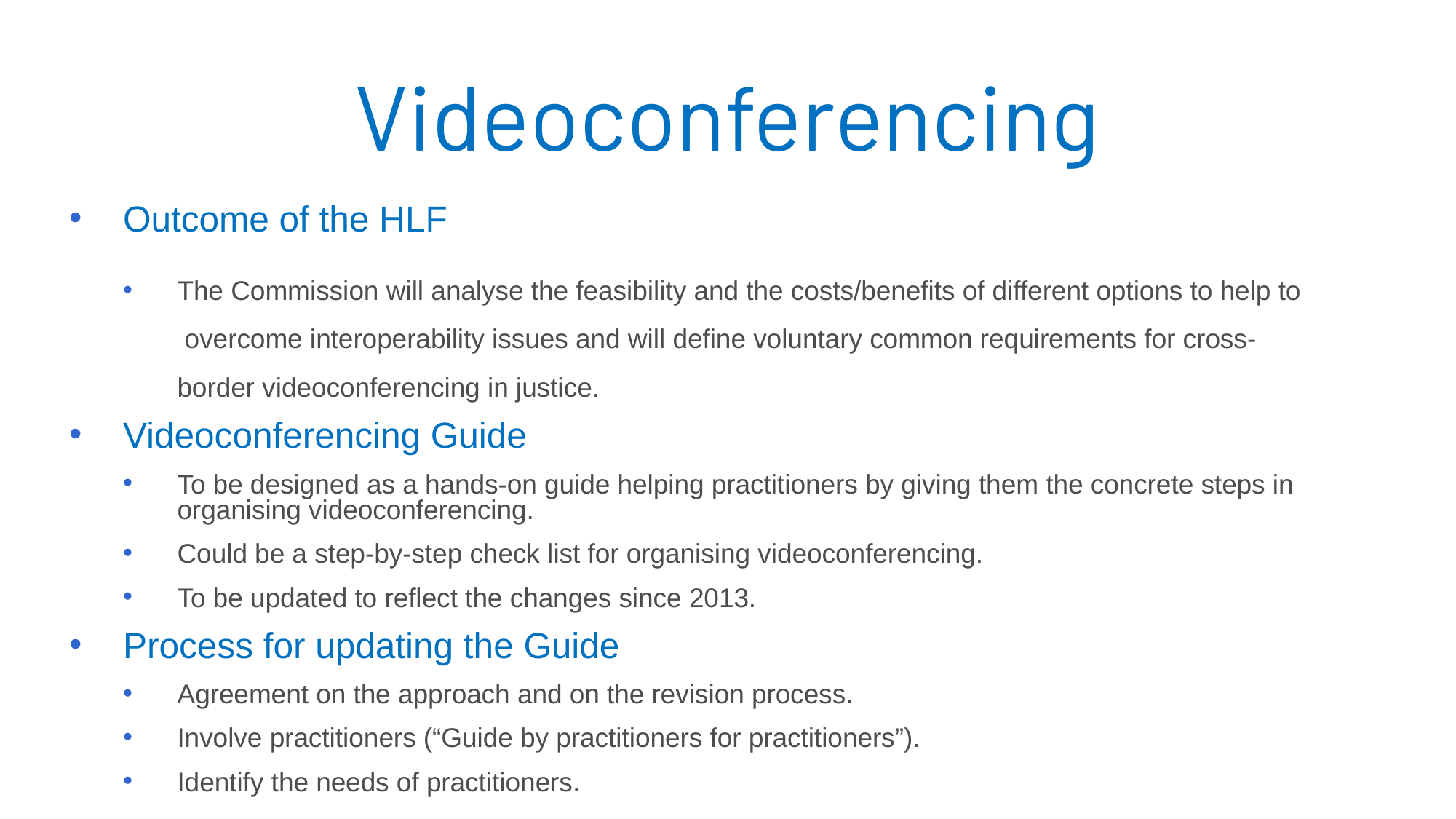

# Videoconferencing
Outcome of the HLF
The Commission will analyse the feasibility and the costs/benefits of different options to help to  overcome interoperability issues and will define voluntary common requirements for cross-border videoconferencing in justice.
Videoconferencing Guide
To be designed as a hands-on guide helping practitioners by giving them the concrete steps in organising videoconferencing.
Could be a step-by-step check list for organising videoconferencing.
To be updated to reflect the changes since 2013.
Process for updating the Guide
Agreement on the approach and on the revision process.
Involve practitioners (“Guide by practitioners for practitioners”).
Identify the needs of practitioners.